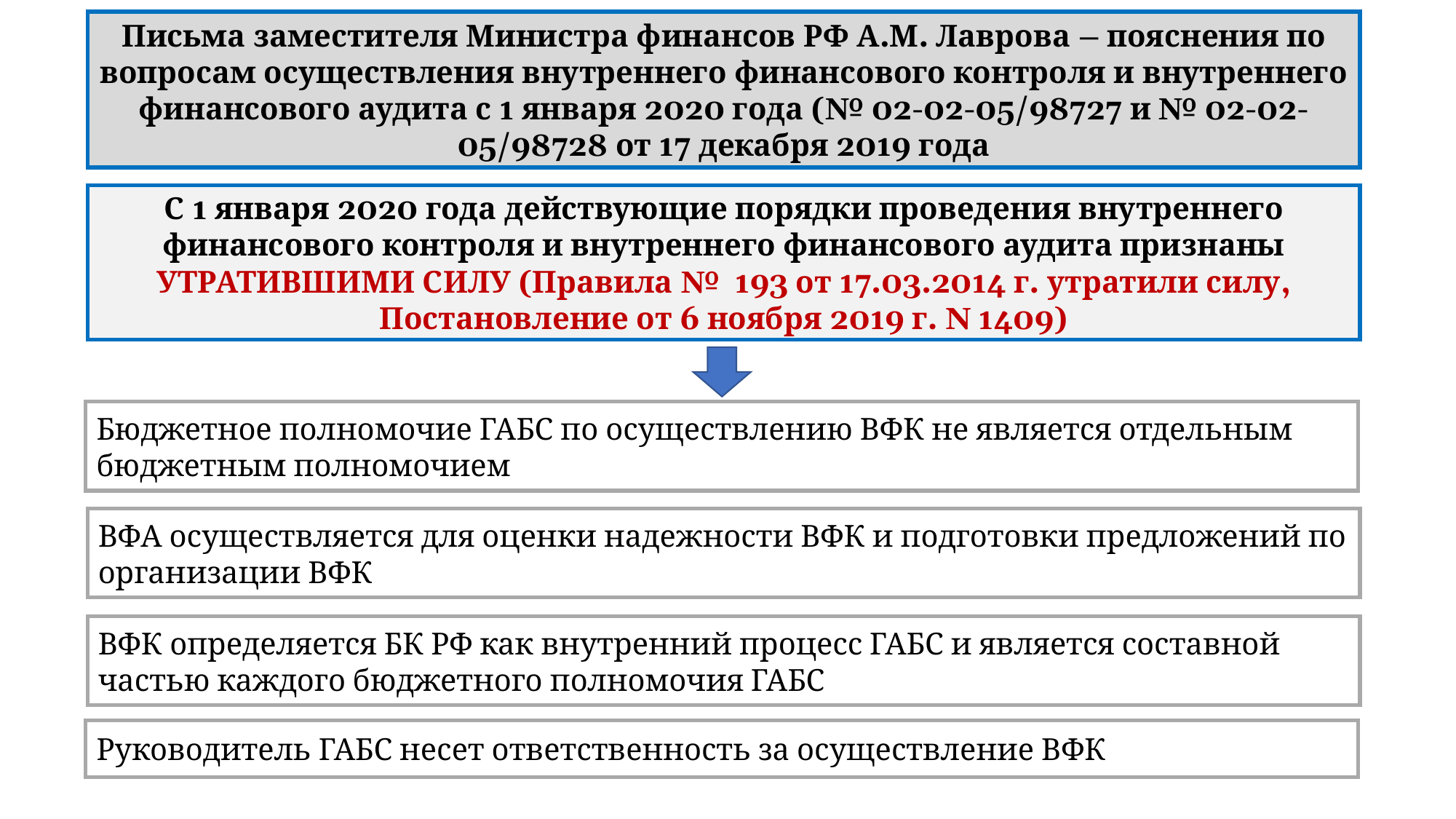

Письма заместителя Министра финансов РФ А.М. Лаврова – пояснения по вопросам осуществления внутреннего финансового контроля и внутреннего финансового аудита с 1 января 2020 года (№ 02-02-05/98727 и № 02-02-05/98728 от 17 декабря 2019 года
С 1 января 2020 года действующие порядки проведения внутреннего финансового контроля и внутреннего финансового аудита признаны УТРАТИВШИМИ СИЛУ (Правила №  193 от 17.03.2014 г. утратили силу, Постановление от 6 ноября 2019 г. N 1409)

Бюджетное полномочие ГАБС по осуществлению ВФК не является отдельным бюджетным полномочием
ВФА осуществляется для оценки надежности ВФК и подготовки предложений по организации ВФК
ВФК определяется БК РФ как внутренний процесс ГАБС и является составной частью каждого бюджетного полномочия ГАБС
Руководитель ГАБС несет ответственность за осуществление ВФК